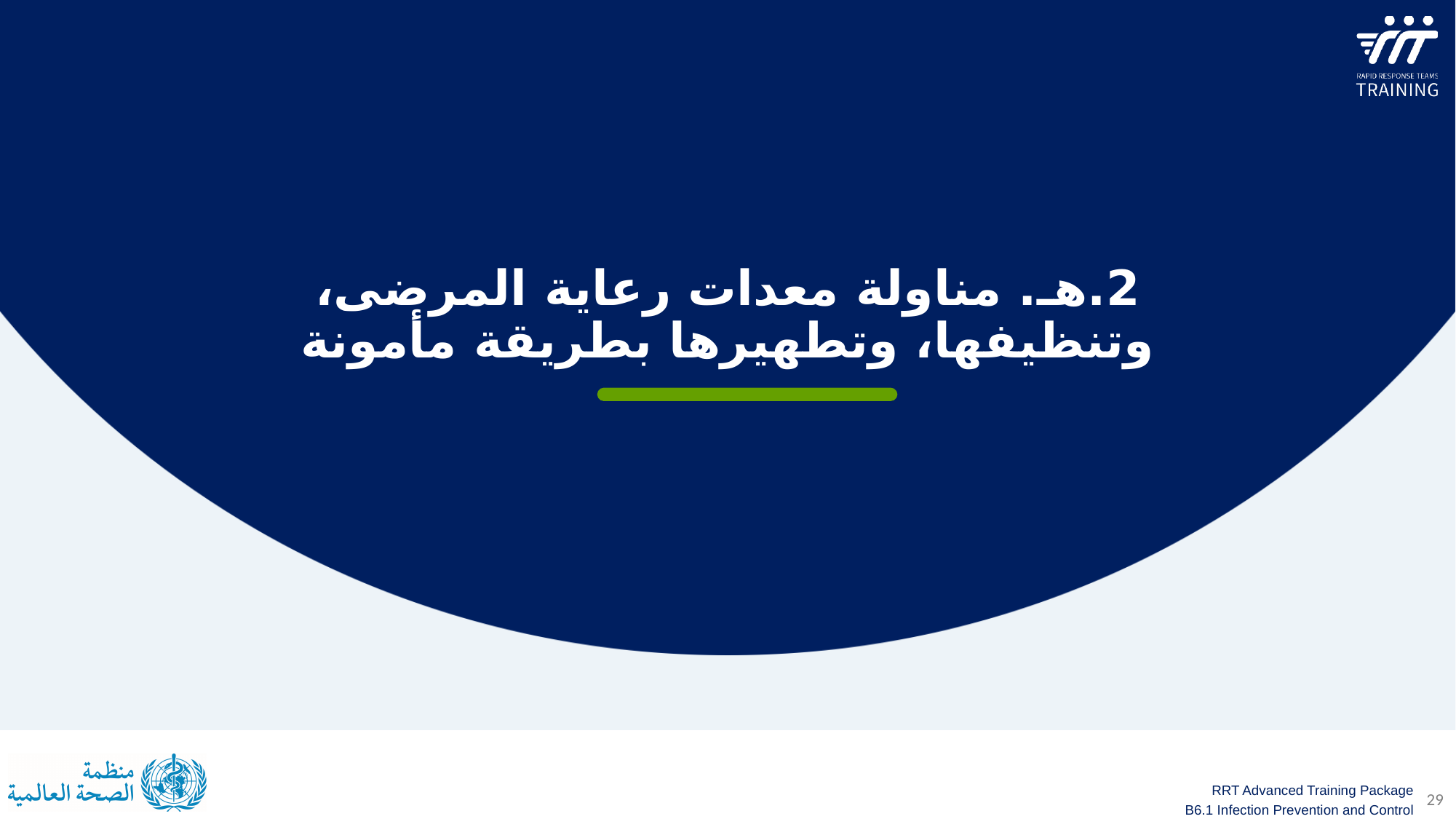

2.هـ. مناولة معدات رعاية المرضى، وتنظيفها، وتطهيرها بطريقة مأمونة